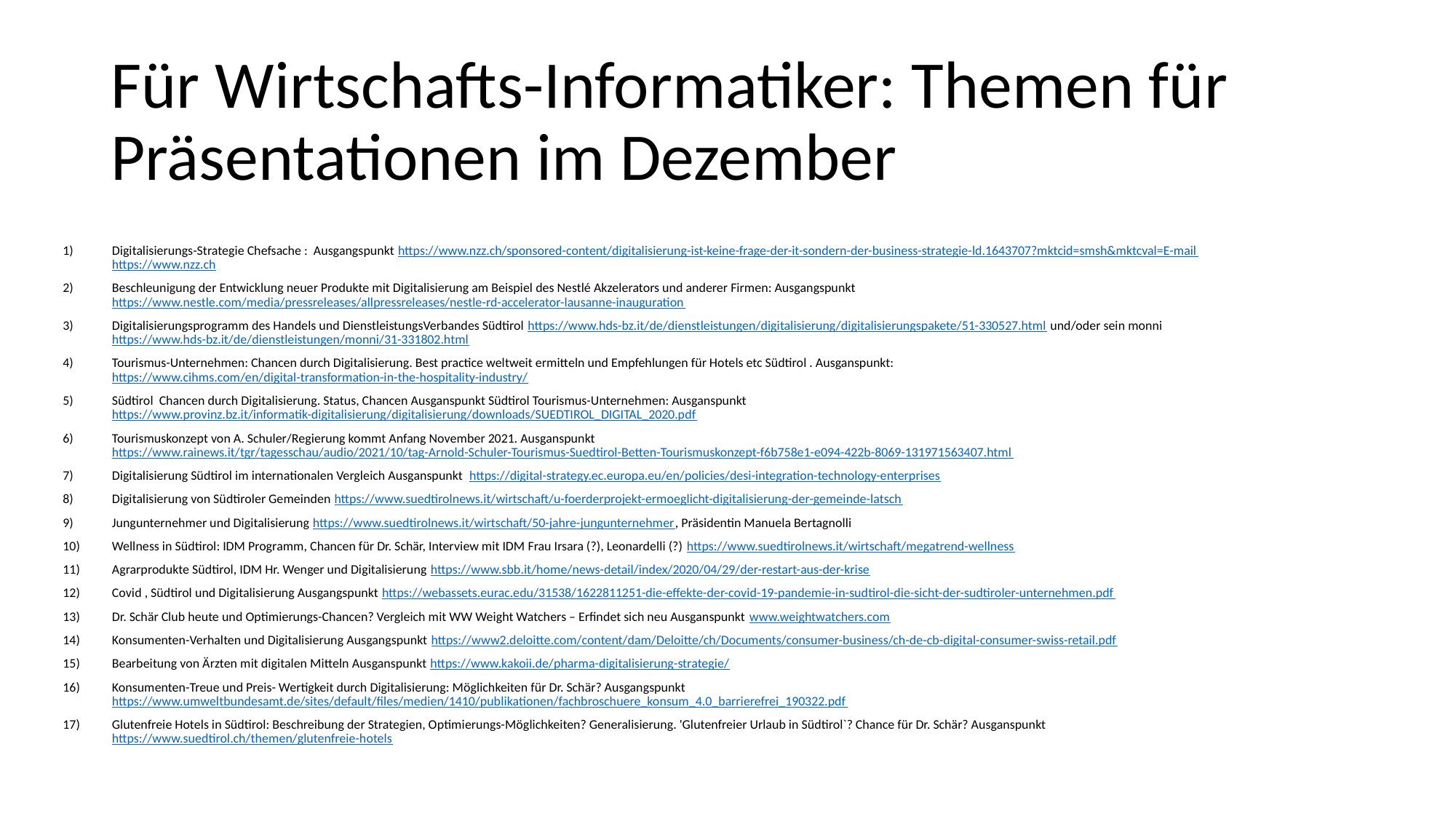

# Für Wirtschafts-Informatiker: Themen für Präsentationen im Dezember
Digitalisierungs-Strategie Chefsache :  Ausgangspunkt https://www.nzz.ch/sponsored-content/digitalisierung-ist-keine-frage-der-it-sondern-der-business-strategie-ld.1643707?mktcid=smsh&mktcval=E-mail https://www.nzz.ch
Beschleunigung der Entwicklung neuer Produkte mit Digitalisierung am Beispiel des Nestlé Akzelerators und anderer Firmen: Ausgangspunkt https://www.nestle.com/media/pressreleases/allpressreleases/nestle-rd-accelerator-lausanne-inauguration
Digitalisierungsprogramm des Handels und DienstleistungsVerbandes Südtirol https://www.hds-bz.it/de/dienstleistungen/digitalisierung/digitalisierungspakete/51-330527.html und/oder sein monni https://www.hds-bz.it/de/dienstleistungen/monni/31-331802.html
Tourismus-Unternehmen: Chancen durch Digitalisierung. Best practice weltweit ermitteln und Empfehlungen für Hotels etc Südtirol . Ausganspunkt: https://www.cihms.com/en/digital-transformation-in-the-hospitality-industry/
Südtirol  Chancen durch Digitalisierung. Status, Chancen Ausganspunkt Südtirol Tourismus-Unternehmen: Ausganspunkt https://www.provinz.bz.it/informatik-digitalisierung/digitalisierung/downloads/SUEDTIROL_DIGITAL_2020.pdf
Tourismuskonzept von A. Schuler/Regierung kommt Anfang November 2021. Ausganspunkt https://www.rainews.it/tgr/tagesschau/audio/2021/10/tag-Arnold-Schuler-Tourismus-Suedtirol-Betten-Tourismuskonzept-f6b758e1-e094-422b-8069-131971563407.html
Digitalisierung Südtirol im internationalen Vergleich Ausganspunkt  https://digital-strategy.ec.europa.eu/en/policies/desi-integration-technology-enterprises
Digitalisierung von Südtiroler Gemeinden https://www.suedtirolnews.it/wirtschaft/u-foerderprojekt-ermoeglicht-digitalisierung-der-gemeinde-latsch
Jungunternehmer und Digitalisierung https://www.suedtirolnews.it/wirtschaft/50-jahre-jungunternehmer, Präsidentin Manuela Bertagnolli
Wellness in Südtirol: IDM Programm, Chancen für Dr. Schär, Interview mit IDM Frau Irsara (?), Leonardelli (?) https://www.suedtirolnews.it/wirtschaft/megatrend-wellness
Agrarprodukte Südtirol, IDM Hr. Wenger und Digitalisierung https://www.sbb.it/home/news-detail/index/2020/04/29/der-restart-aus-der-krise
Covid , Südtirol und Digitalisierung Ausgangspunkt https://webassets.eurac.edu/31538/1622811251-die-effekte-der-covid-19-pandemie-in-sudtirol-die-sicht-der-sudtiroler-unternehmen.pdf
Dr. Schär Club heute und Optimierungs-Chancen? Vergleich mit WW Weight Watchers – Erfindet sich neu Ausganspunkt www.weightwatchers.com
Konsumenten-Verhalten und Digitalisierung Ausgangspunkt https://www2.deloitte.com/content/dam/Deloitte/ch/Documents/consumer-business/ch-de-cb-digital-consumer-swiss-retail.pdf
Bearbeitung von Ärzten mit digitalen Mitteln Ausganspunkt https://www.kakoii.de/pharma-digitalisierung-strategie/
Konsumenten-Treue und Preis- Wertigkeit durch Digitalisierung: Möglichkeiten für Dr. Schär? Ausgangspunkt https://www.umweltbundesamt.de/sites/default/files/medien/1410/publikationen/fachbroschuere_konsum_4.0_barrierefrei_190322.pdf
Glutenfreie Hotels in Südtirol: Beschreibung der Strategien, Optimierungs-Möglichkeiten? Generalisierung. 'Glutenfreier Urlaub in Südtirol`? Chance für Dr. Schär? Ausganspunkt https://www.suedtirol.ch/themen/glutenfreie-hotels